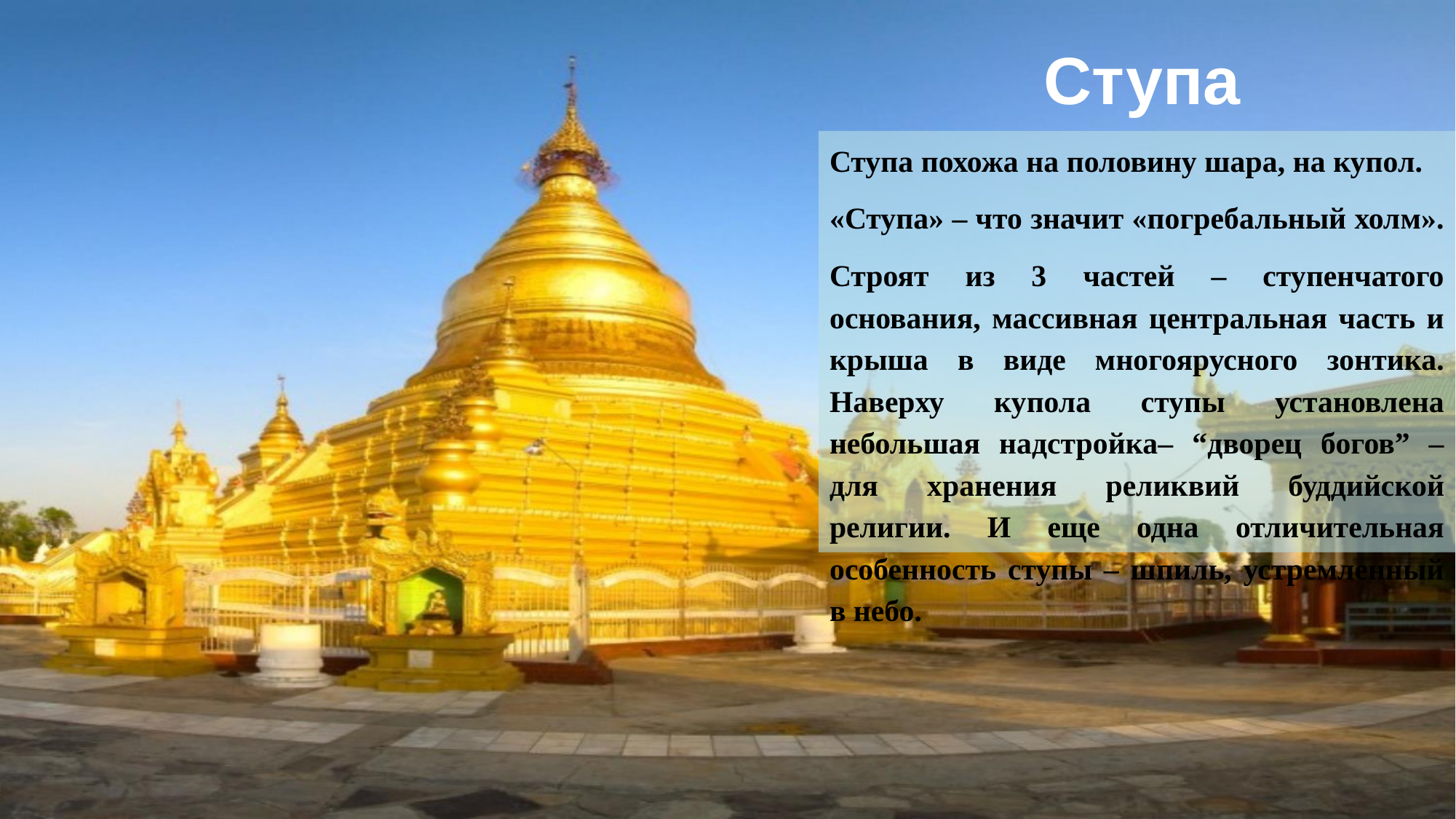

# Ступа
Ступа похожа на половину шара, на купол.
«Ступа» – что значит «погребальный холм».
Строят из 3 частей – ступенчатого основания, массивная центральная часть и крыша в виде многоярусного зонтика. Наверху купола ступы установлена небольшая надстройка– “дворец богов” – для хранения реликвий буддийской религии. И еще одна отличительная особенность ступы – шпиль, устремленный в небо.